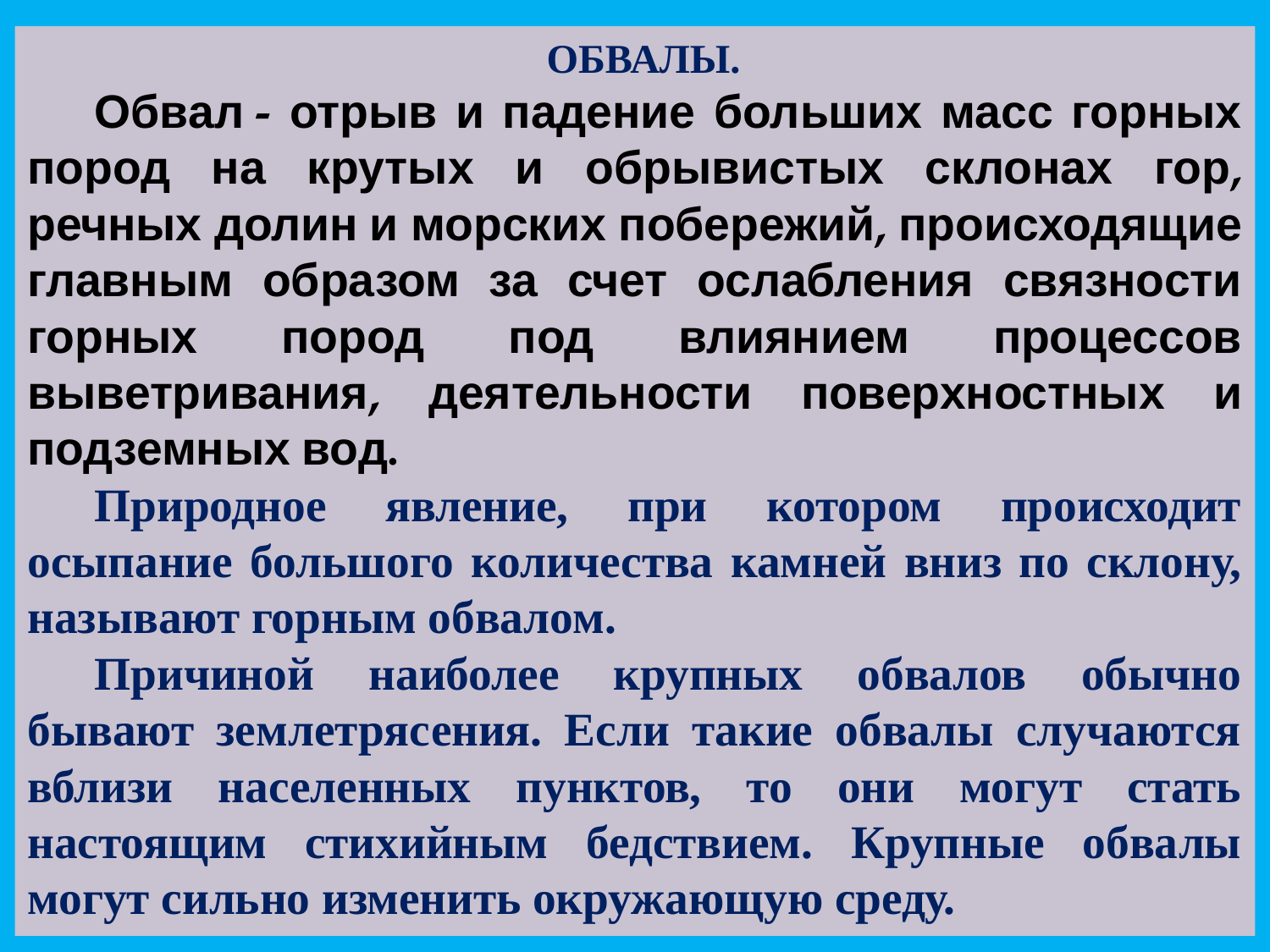

ОБВАЛЫ.
Обвал - отрыв и падение больших масс горных пород на крутых и обрывистых склонах гор, речных долин и морских побережий, происходящие главным образом за счет ослабления связности горных пород под влиянием процессов выветривания, деятельности поверхностных и подземных вод.
Природное явление, при котором происходит осыпание большого количества камней вниз по склону, называют горным обвалом.
Причиной наиболее крупных обвалов обычно бывают землетрясения. Если такие обвалы случаются вблизи населенных пунктов, то они могут стать настоящим стихийным бедствием. Крупные обвалы могут сильно изменить окружающую среду.